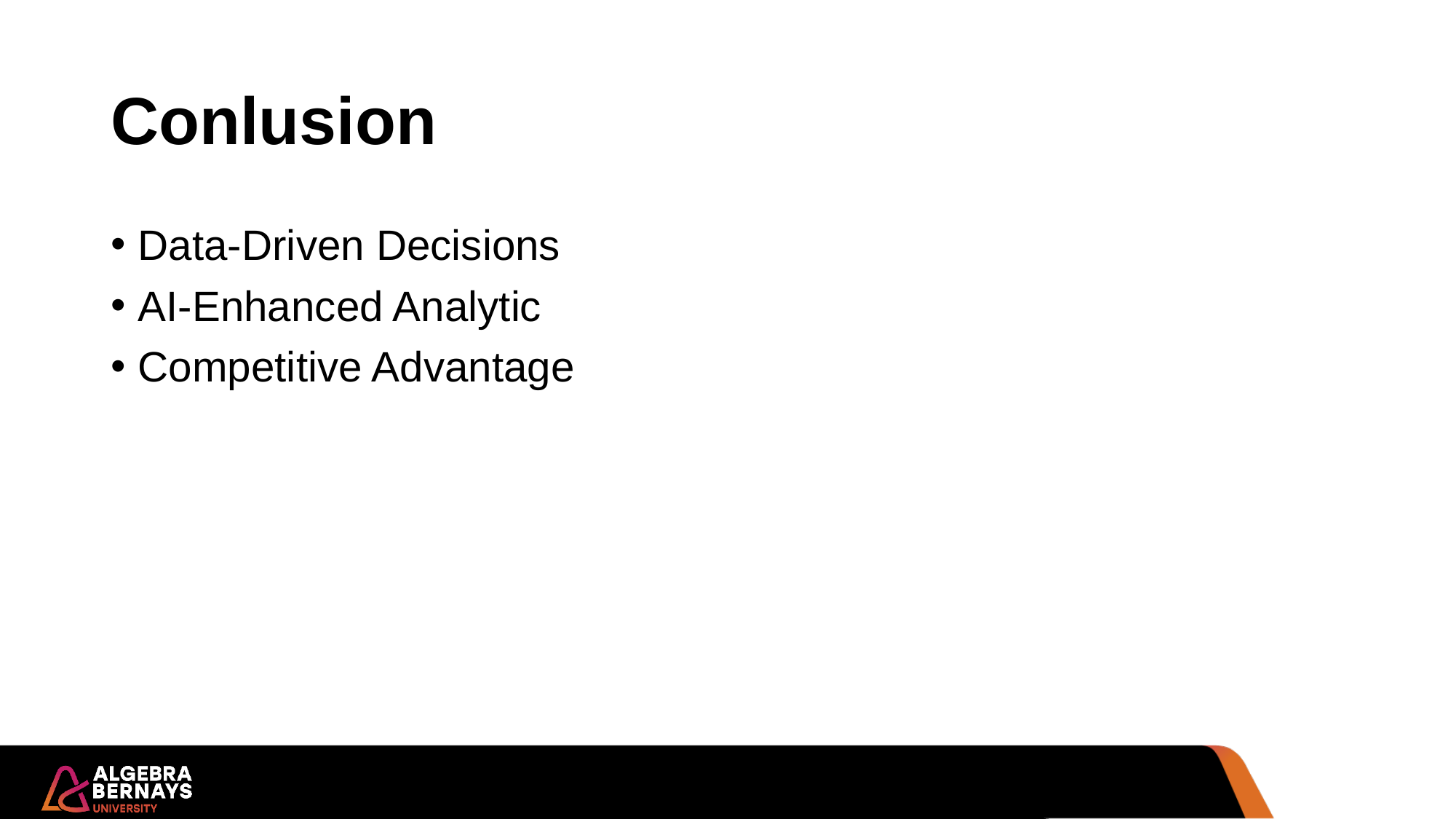

# Conlusion
Data-Driven Decisions
AI-Enhanced Analytic
Competitive Advantage